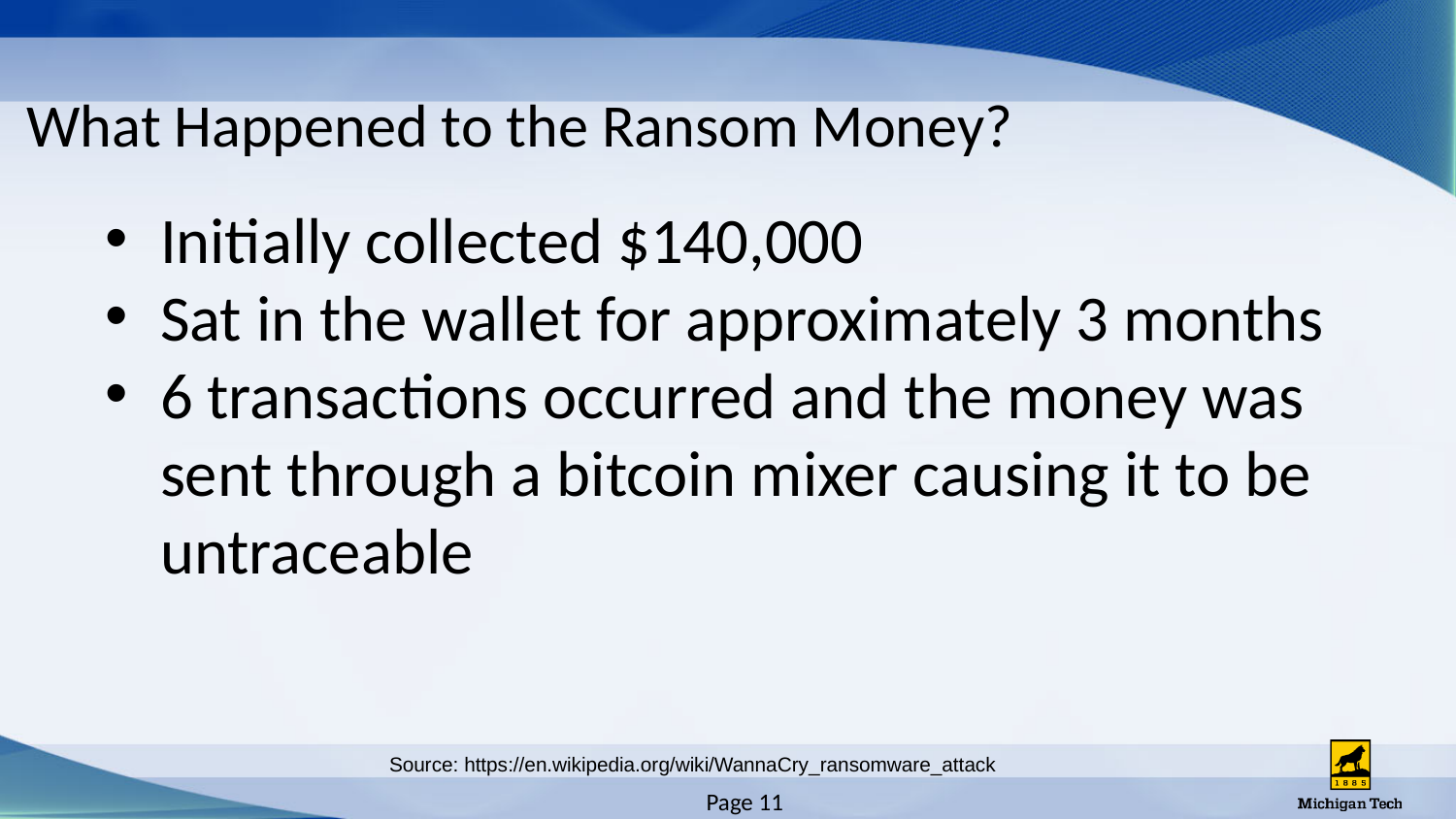

# What Happened to the Ransom Money?
Initially collected $140,000
Sat in the wallet for approximately 3 months
6 transactions occurred and the money was sent through a bitcoin mixer causing it to be untraceable
Source: https://en.wikipedia.org/wiki/WannaCry_ransomware_attack